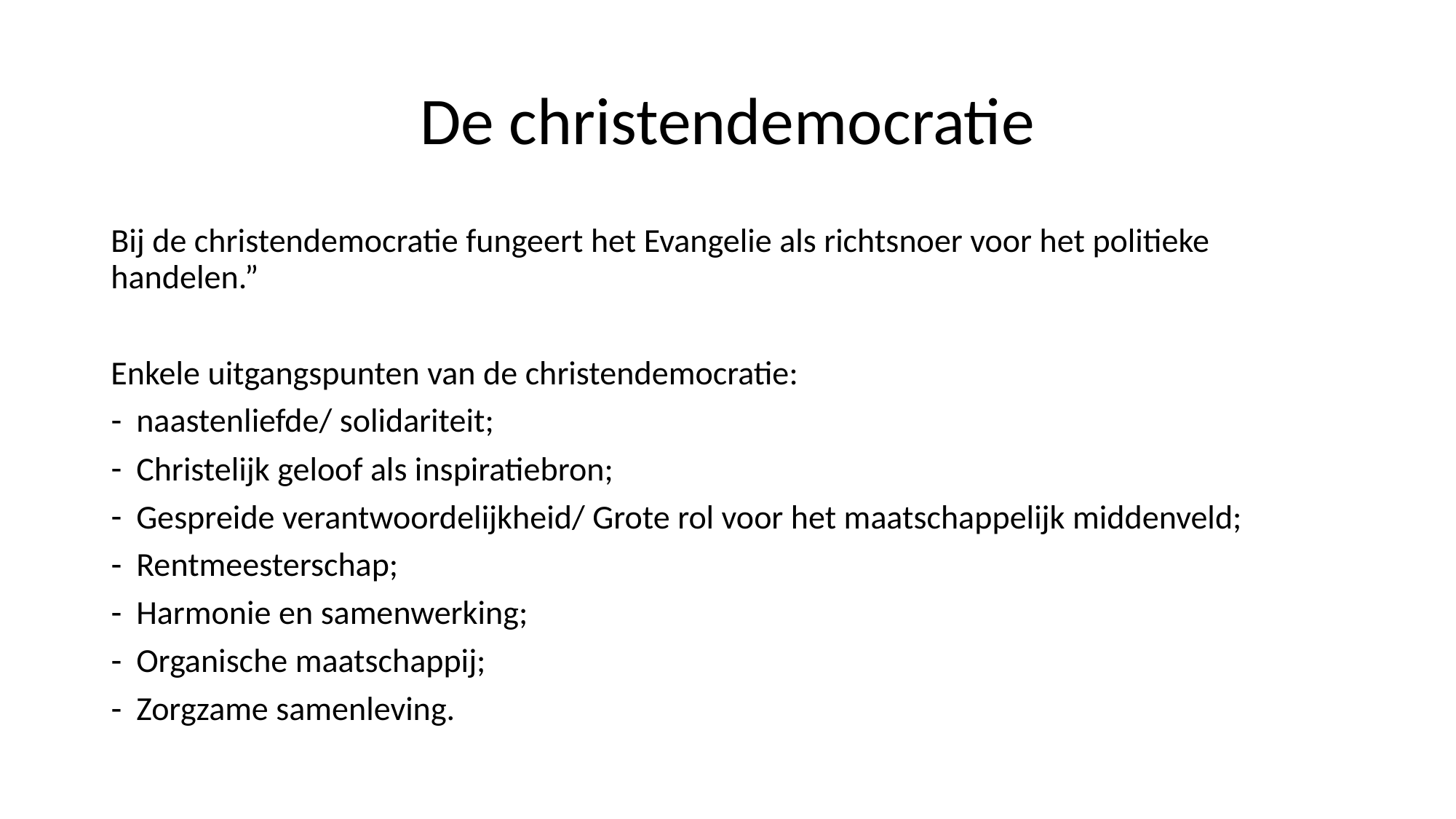

# De christendemocratie
Bij de christendemocratie fungeert het Evangelie als richtsnoer voor het politieke handelen.”

Enkele uitgangspunten van de christendemocratie:
naastenliefde/ solidariteit;
Christelijk geloof als inspiratiebron;
Gespreide verantwoordelijkheid/ Grote rol voor het maatschappelijk middenveld;
Rentmeesterschap;
Harmonie en samenwerking;
Organische maatschappij;
Zorgzame samenleving.